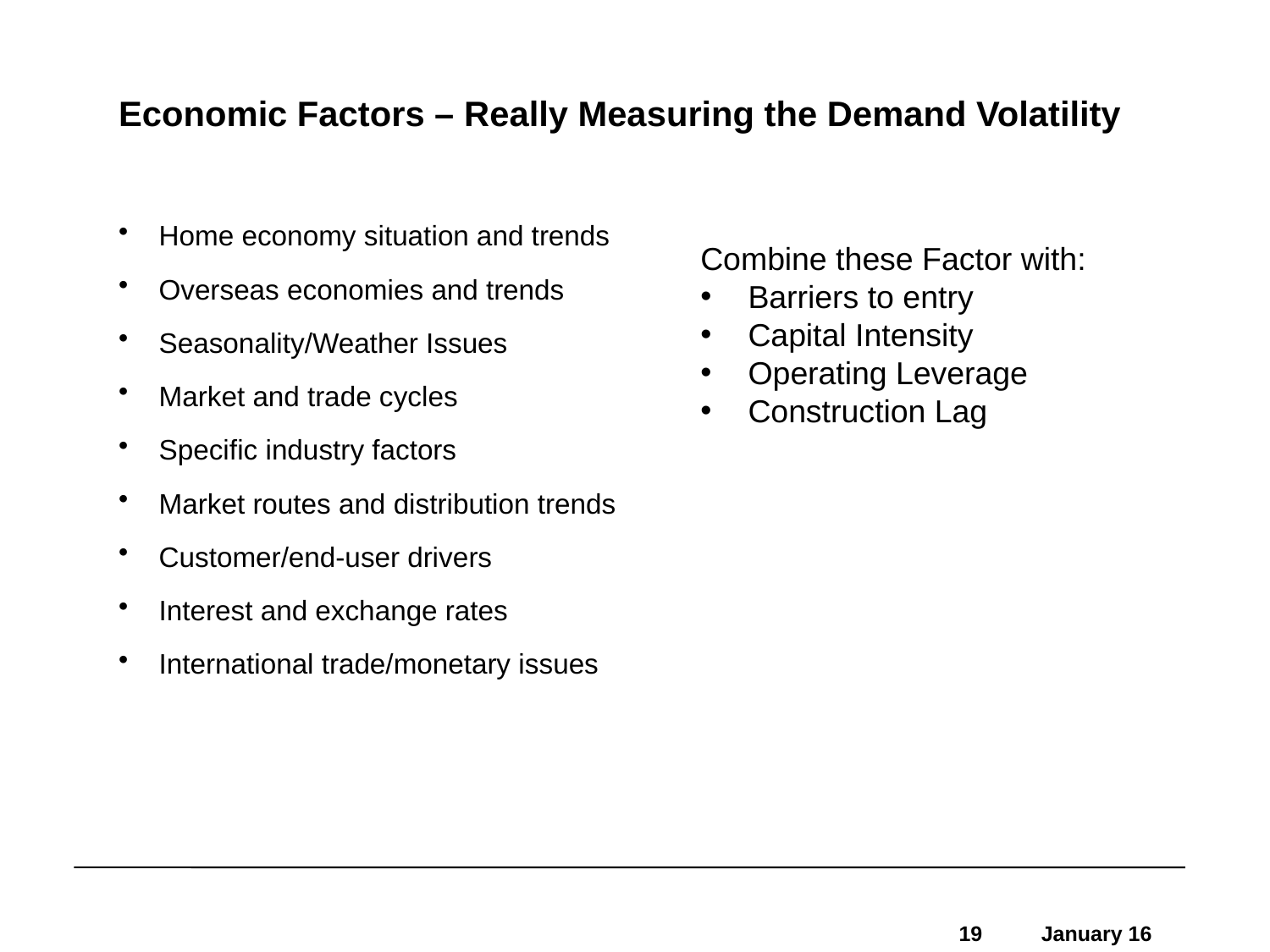

# Economic Factors – Really Measuring the Demand Volatility
Home economy situation and trends
Overseas economies and trends
Seasonality/Weather Issues
Market and trade cycles
Specific industry factors
Market routes and distribution trends
Customer/end-user drivers
Interest and exchange rates
International trade/monetary issues

Combine these Factor with:
Barriers to entry
Capital Intensity
Operating Leverage
Construction Lag